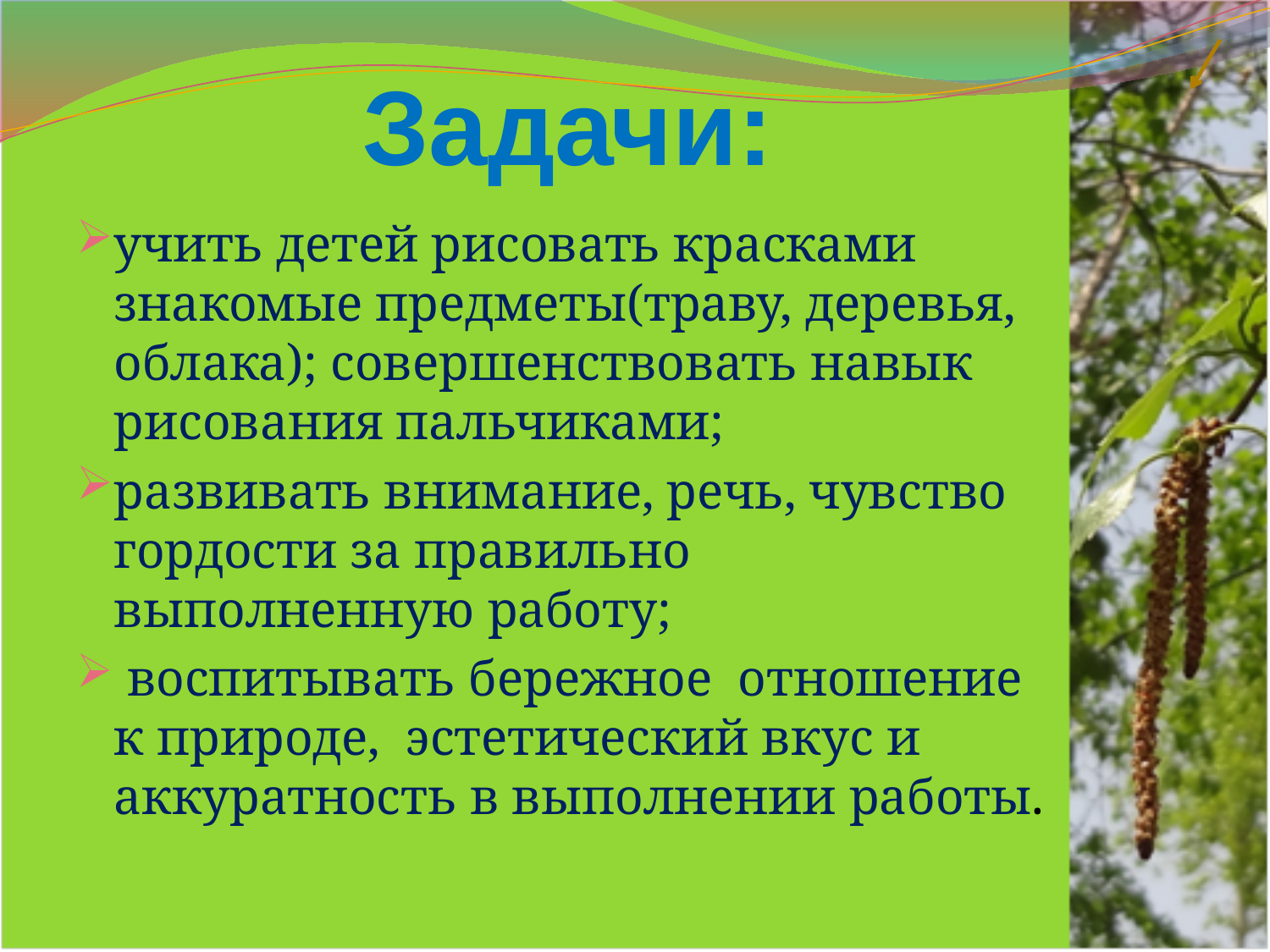

# Задачи:
учить детей рисовать красками знакомые предметы(траву, деревья, облака); совершенствовать навык рисования пальчиками;
развивать внимание, речь, чувство гордости за правильно выполненную работу;
 воспитывать бережное  отношение к природе,  эстетический вкус и аккуратность в выполнении работы.